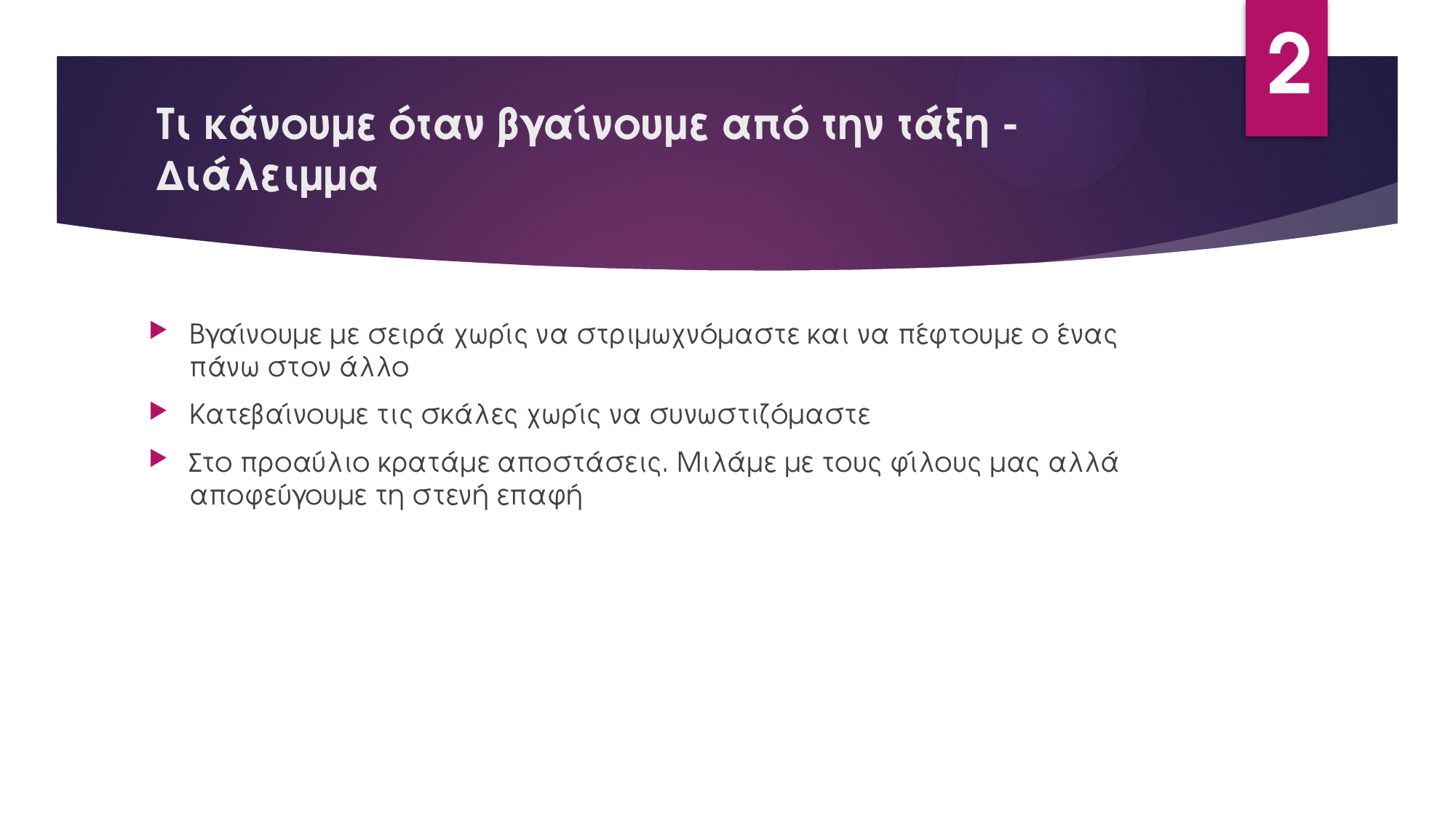

2
# Τι κάνουμε όταν βγαίνουμε από την τάξη - Διάλειμμα
Βγαίνουμε με σειρά χωρίς να στριμωχνόμαστε και να πέφτουμε o ένας πάνω στον άλλο
Κατεβαίνουμε τις σκάλες χωρίς να συνωστιζόμαστε
Στο προαύλιο κρατάμε αποστάσεις. Μιλάμε με τους φίλους μας αλλά αποφεύγουμε τη στενή επαφή